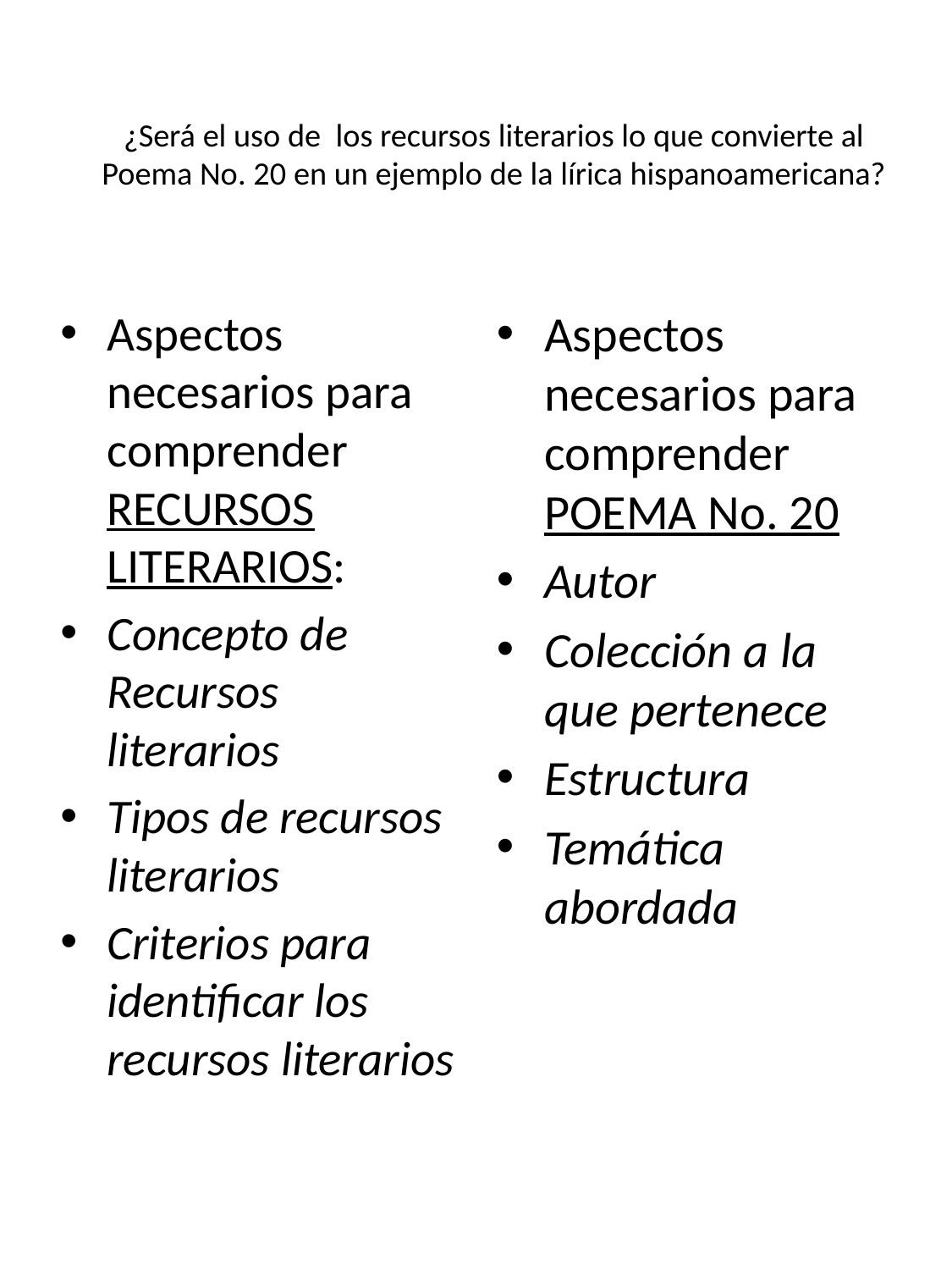

# ¿Será el uso de  los recursos literarios lo que convierte al Poema No. 20 en un ejemplo de la lírica hispanoamericana?
Aspectos necesarios para comprender RECURSOS LITERARIOS:
Concepto de Recursos literarios
Tipos de recursos literarios
Criterios para identificar los recursos literarios
Aspectos necesarios para comprender POEMA No. 20
Autor
Colección a la que pertenece
Estructura
Temática abordada